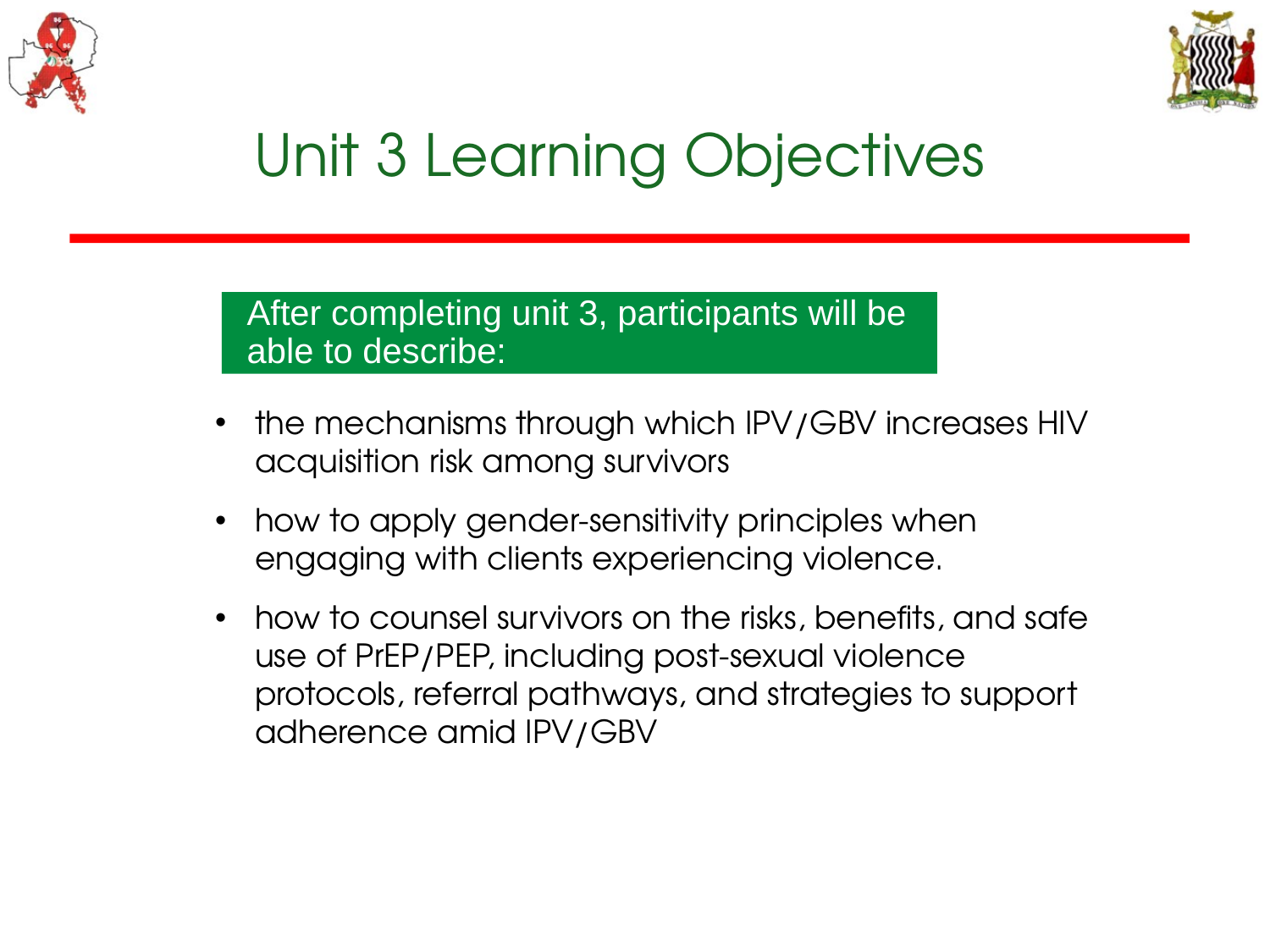

# Unit 3 Learning Objectives
After completing unit 3, participants will be able to describe:​

the mechanisms through which IPV/GBV increases HIV acquisition risk among survivors
how to apply gender-sensitivity principles when engaging with clients experiencing violence.
how to counsel survivors on the risks, benefits, and safe use of PrEP/PEP, including post-sexual violence protocols, referral pathways, and strategies to support adherence amid IPV/GBV